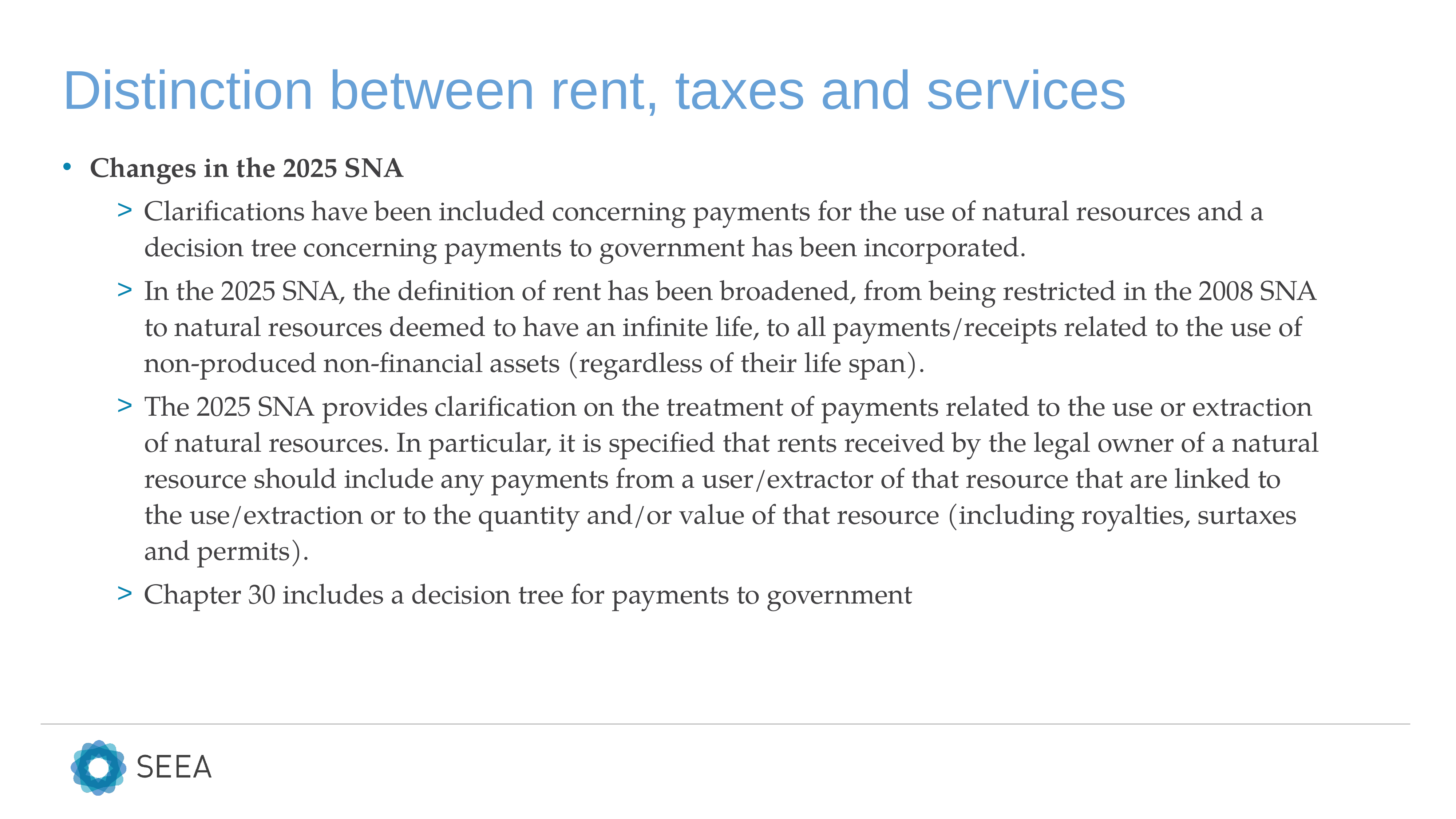

# Distinction between rent, taxes and services
Changes in the 2025 SNA
Clarifications have been included concerning payments for the use of natural resources and a decision tree concerning payments to government has been incorporated.
In the 2025 SNA, the definition of rent has been broadened, from being restricted in the 2008 SNA to natural resources deemed to have an infinite life, to all payments/receipts related to the use of non-produced non-financial assets (regardless of their life span).
The 2025 SNA provides clarification on the treatment of payments related to the use or extraction of natural resources. In particular, it is specified that rents received by the legal owner of a natural resource should include any payments from a user/extractor of that resource that are linked to the use/extraction or to the quantity and/or value of that resource (including royalties, surtaxes and permits).
Chapter 30 includes a decision tree for payments to government